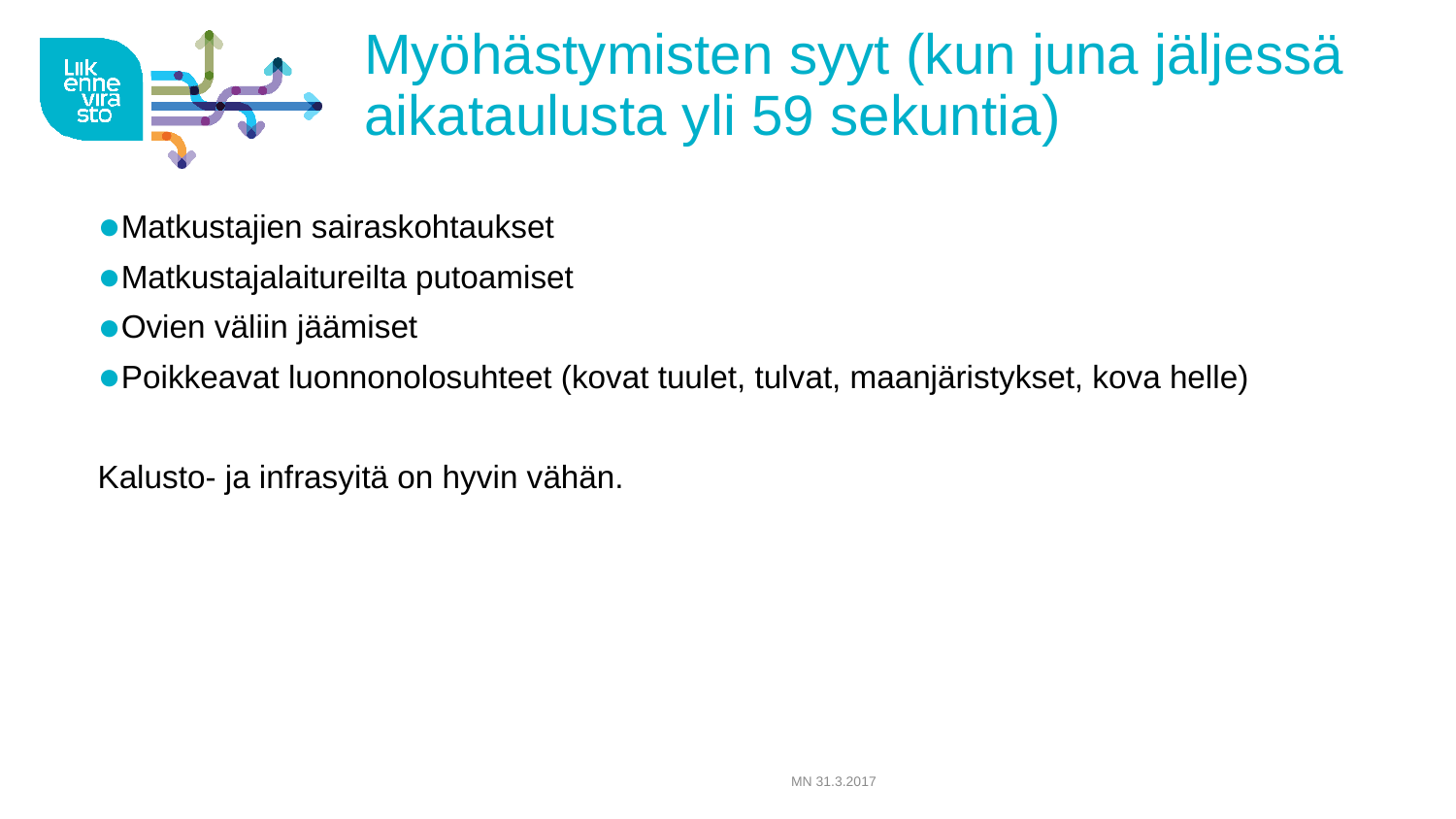

# Myöhästymisten syyt (kun juna jäljessä aikataulusta yli 59 sekuntia)
Matkustajien sairaskohtaukset
Matkustajalaitureilta putoamiset
Ovien väliin jäämiset
Poikkeavat luonnonolosuhteet (kovat tuulet, tulvat, maanjäristykset, kova helle)

Kalusto- ja infrasyitä on hyvin vähän.

MN 31.3.2017